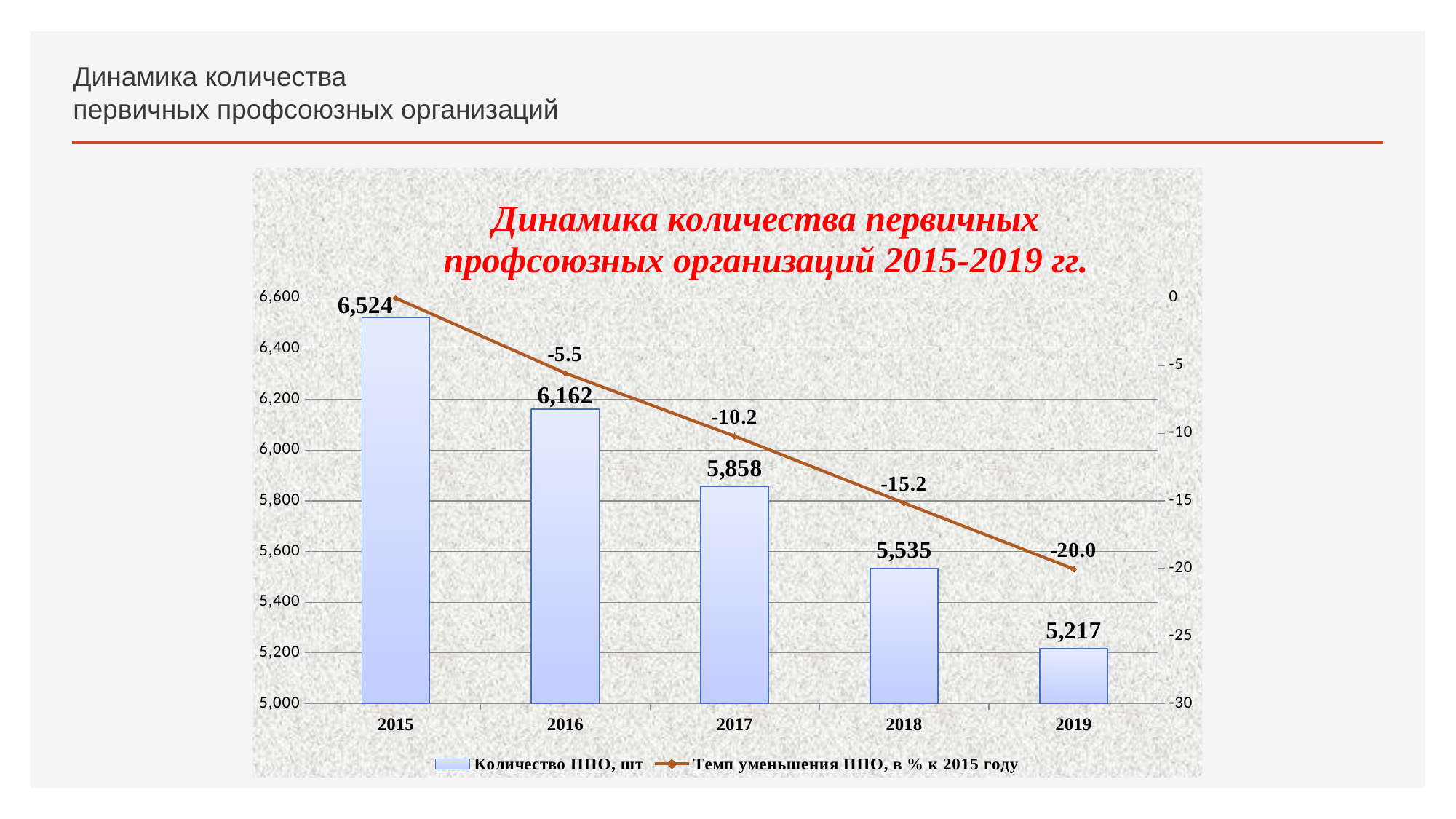

# Динамика количества первичных профсоюзных организаций

### Chart: Динамика количества первичных профсоюзных организаций 2015-2019 гг.

| Category | Количество ППО, шт | Темп уменьшения ППО, в % к 2015 году |
|---|---|---|
| 2015 | 6524.0 | 0.0 |
| 2016 | 6162.0 | -5.548743102391171 |
| 2017 | 5858.0 | -10.208461066830168 |
| 2018 | 5535.0 | -15.159411404046594 |
| 2019 | 5217.0 | -20.0337216431637 |